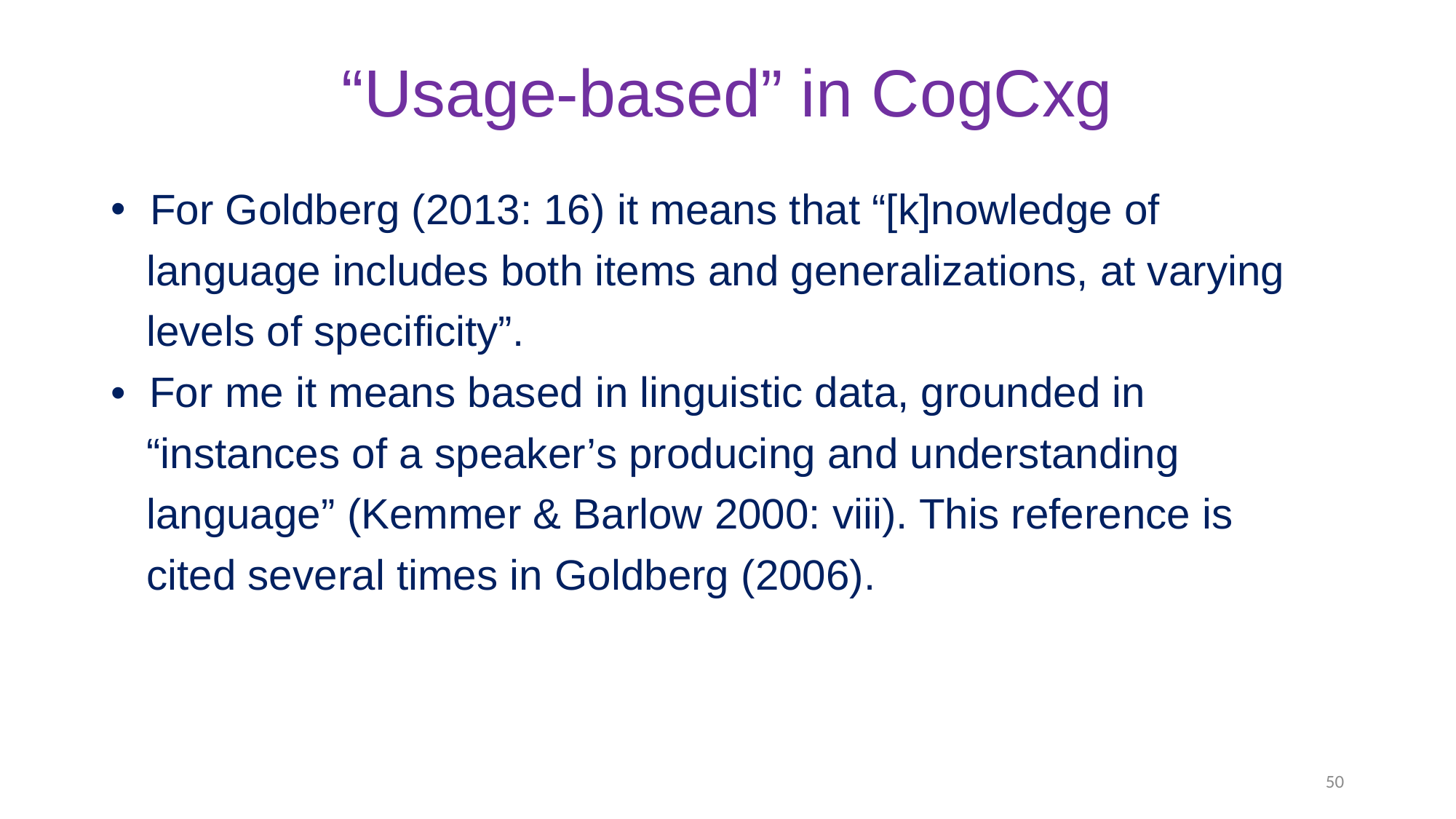

# “Usage-based” in CogCxg
 For Goldberg (2013: 16) it means that “[k]nowledge of
   language includes both items and generalizations, at varying
   levels of specificity”.
•  For me it means based in linguistic data, grounded in
   “instances of a speaker’s producing and understanding
   language” (Kemmer & Barlow 2000: viii). This reference is
   cited several times in Goldberg (2006).

50